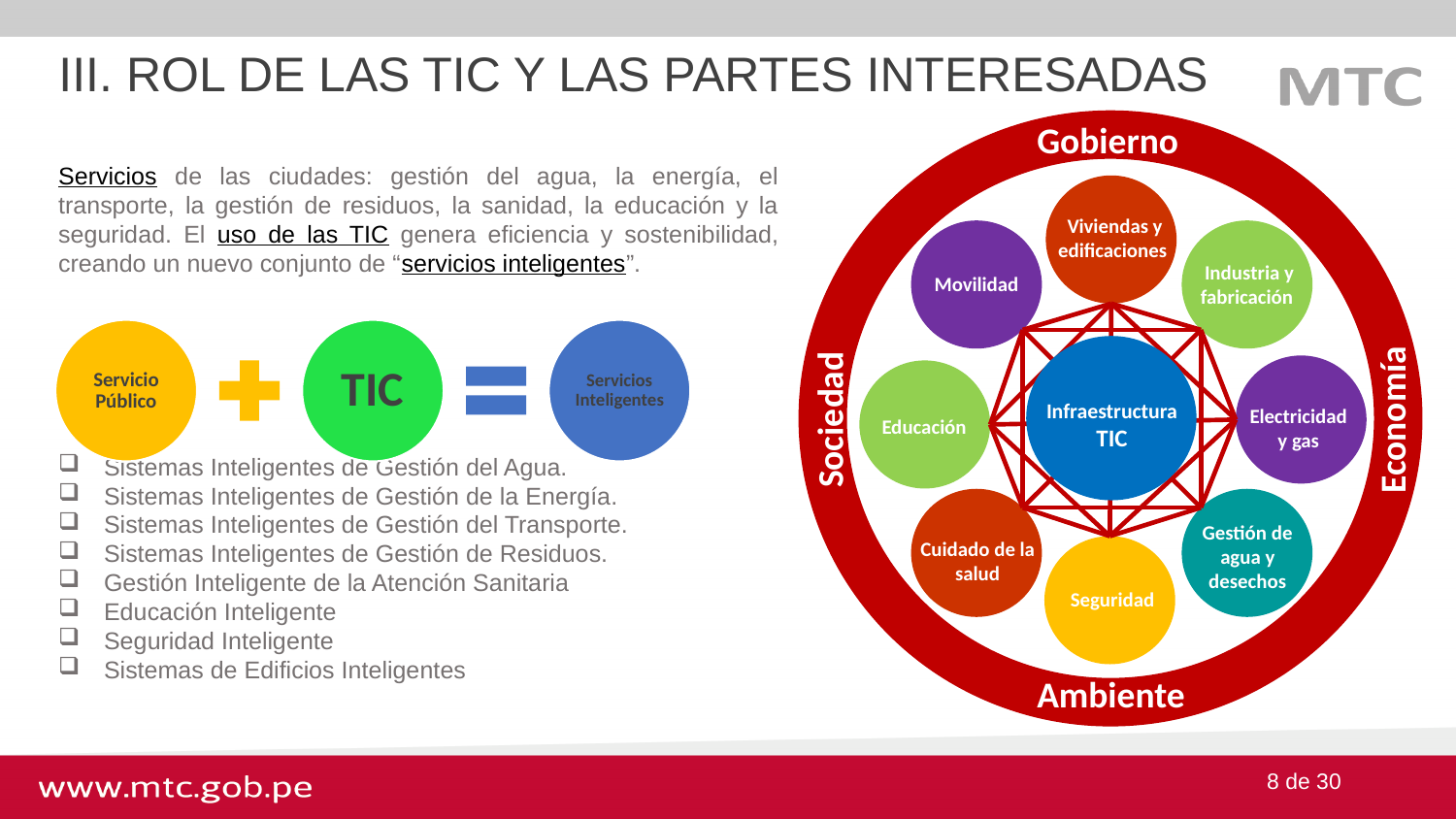

III. ROL DE LAS TIC Y LAS PARTES INTERESADAS
Gobierno

Viviendas y edificaciones

Industria y fabricación
Movilidad

Infraestructura
TIC
Sociedad
Economía
Electricidad
y gas
Educación

Gestión de agua y desechos
Cuidado de la salud

Seguridad
Ambiente
Servicios de las ciudades: gestión del agua, la energía, el transporte, la gestión de residuos, la sanidad, la educación y la seguridad. El uso de las TIC genera eficiencia y sostenibilidad, creando un nuevo conjunto de “servicios inteligentes”.

Sistemas Inteligentes de Gestión del Agua.
Sistemas Inteligentes de Gestión de la Energía.
Sistemas Inteligentes de Gestión del Transporte.
Sistemas Inteligentes de Gestión de Residuos.
Gestión Inteligente de la Atención Sanitaria
Educación Inteligente
Seguridad Inteligente
Sistemas de Edificios Inteligentes
Servicio Público

TIC

Servicios Inteligentes
8 de 30